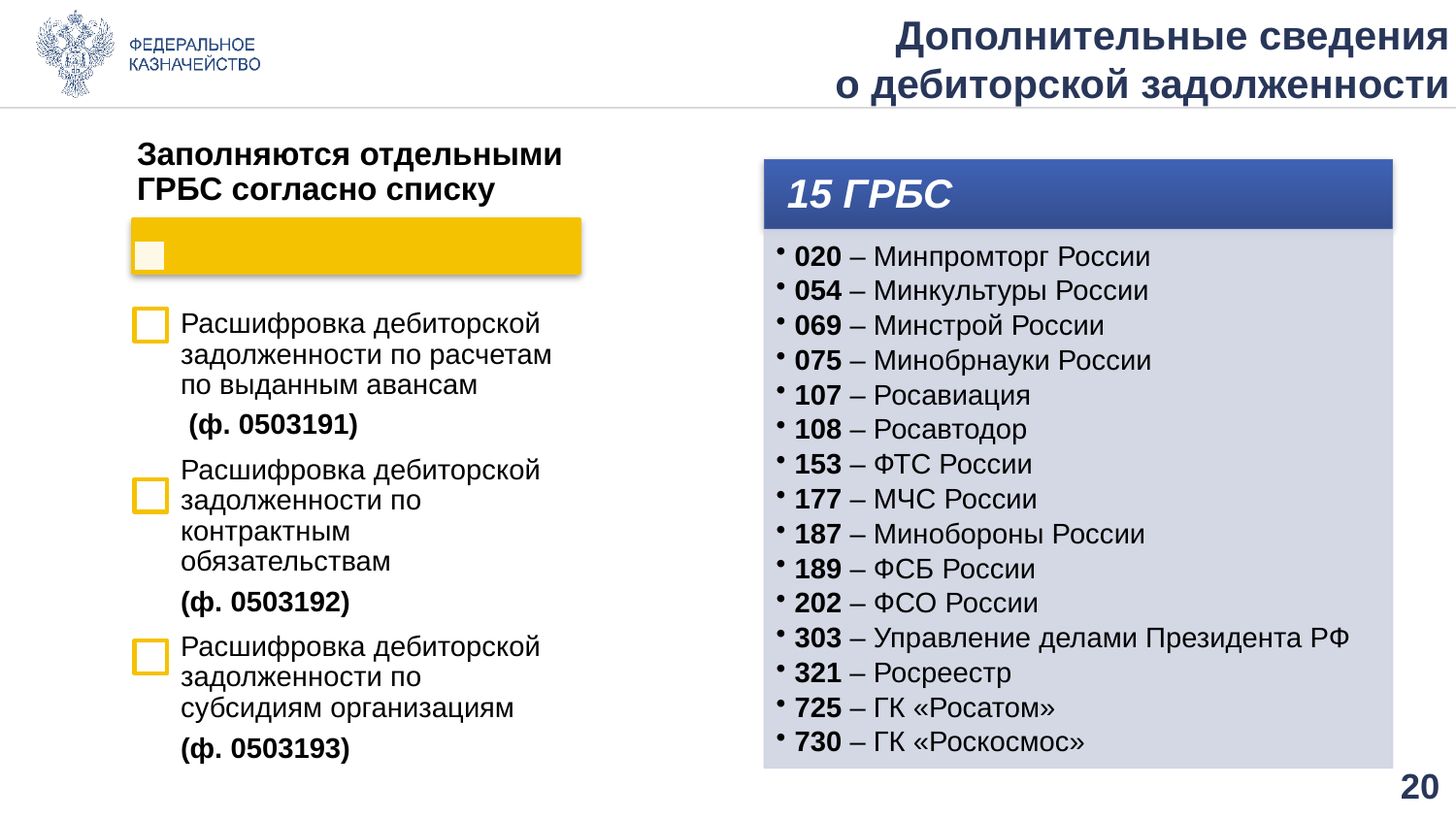

# Дополнительные сведения о дебиторской задолженности
Заполняются отдельными ГРБС согласно списку
Расшифровка дебиторской задолженности по расчетам по выданным авансам
 (ф. 0503191)
Расшифровка дебиторской задолженности по контрактным обязательствам
(ф. 0503192)
Расшифровка дебиторской задолженности по субсидиям организациям
(ф. 0503193)
15 ГРБС
020 – Минпромторг России
054 – Минкультуры России
069 – Минстрой России
075 – Минобрнауки России
107 – Росавиация
108 – Росавтодор
153 – ФТС России
177 – МЧС России
187 – Минобороны России
189 – ФСБ России
202 – ФСО России
303 – Управление делами Президента РФ
321 – Росреестр
725 – ГК «Росатом»
730 – ГК «Роскосмос»
20